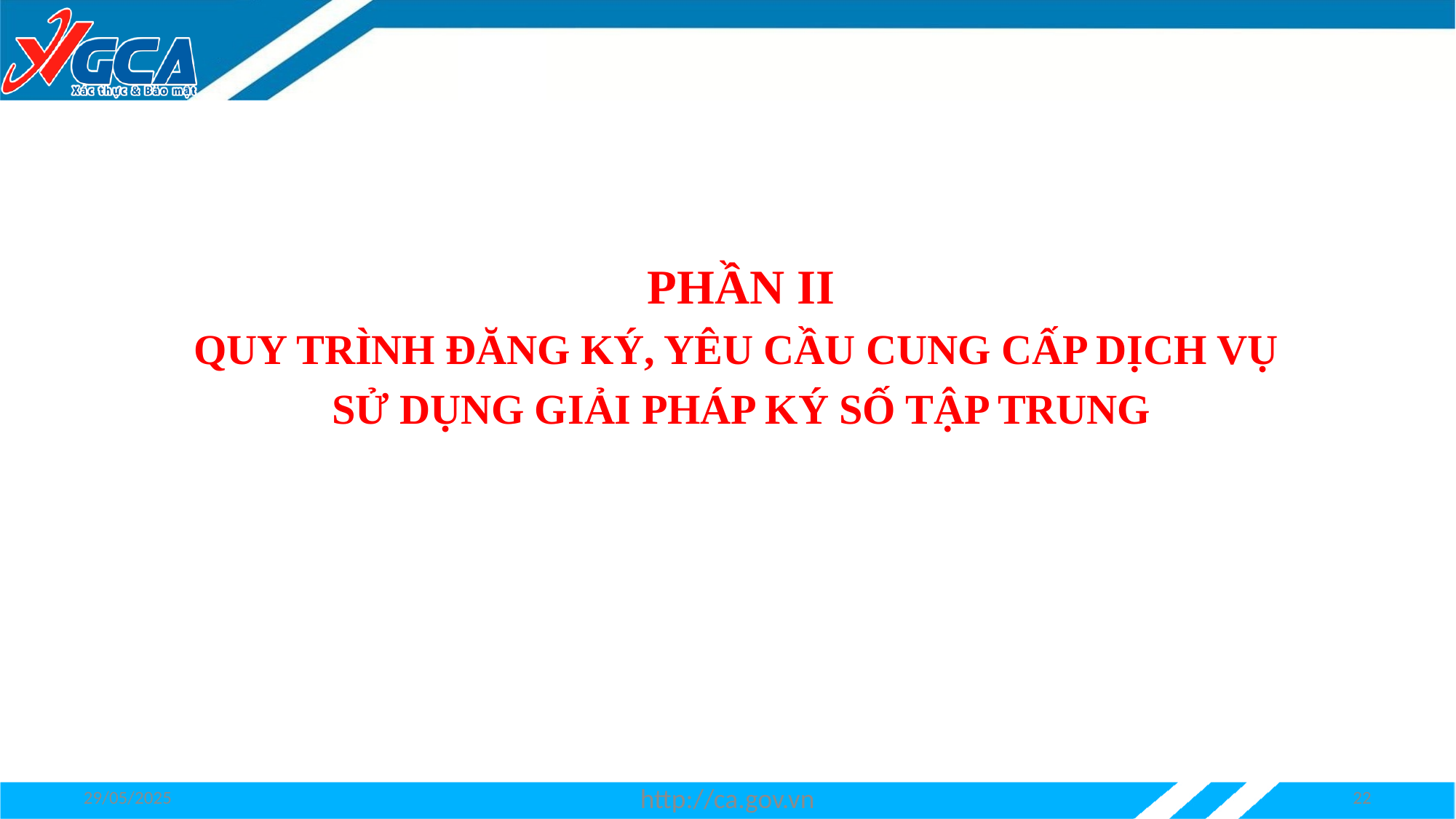

PHẦN II
QUY TRÌNH ĐĂNG KÝ, YÊU CẦU CUNG CẤP DỊCH VỤ
SỬ DỤNG GIẢI PHÁP KÝ SỐ TẬP TRUNG
29/05/2025
http://ca.gov.vn
22